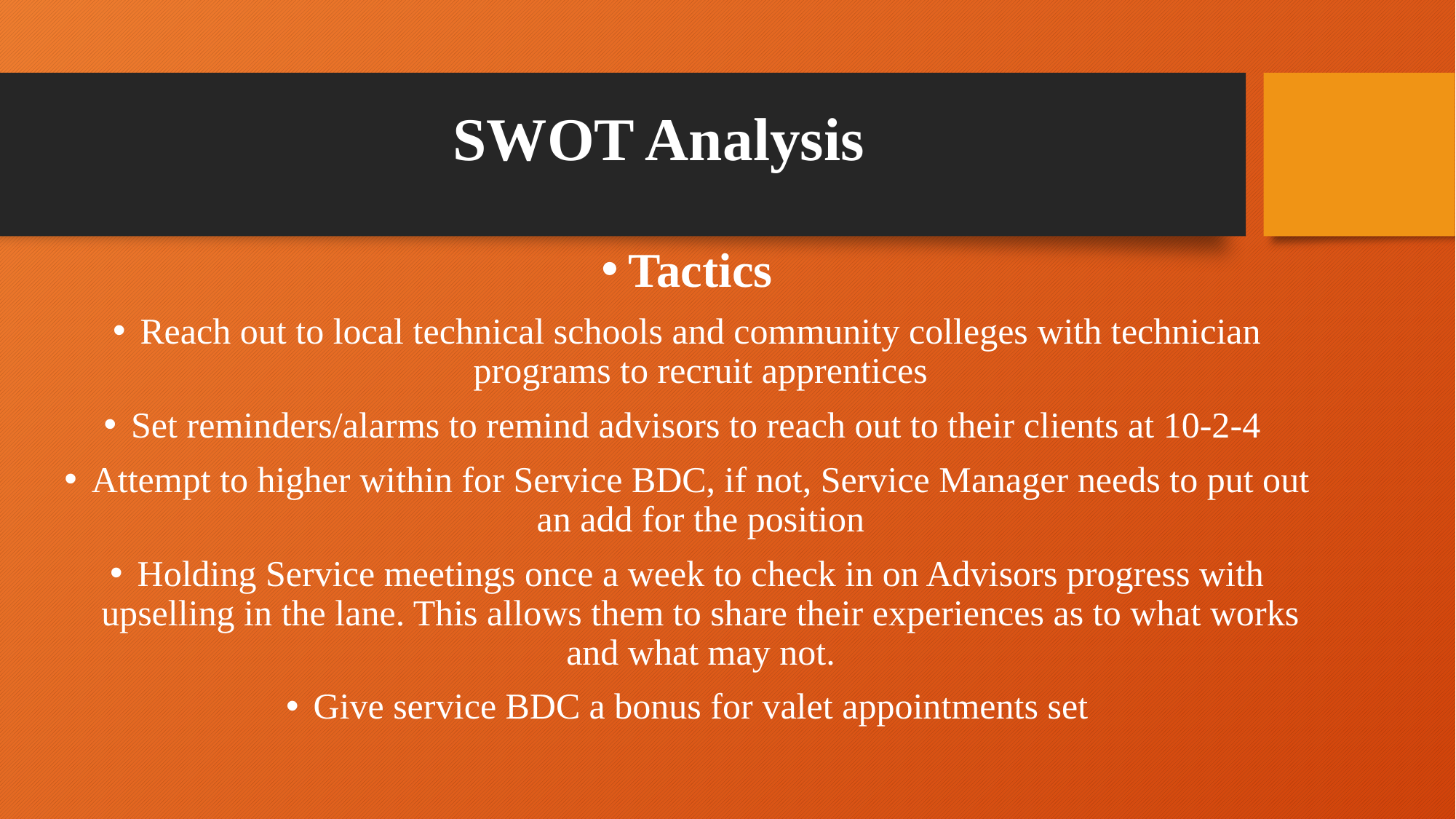

# SWOT Analysis
Tactics
Reach out to local technical schools and community colleges with technician programs to recruit apprentices
Set reminders/alarms to remind advisors to reach out to their clients at 10-2-4
Attempt to higher within for Service BDC, if not, Service Manager needs to put out an add for the position
Holding Service meetings once a week to check in on Advisors progress with upselling in the lane. This allows them to share their experiences as to what works and what may not.
Give service BDC a bonus for valet appointments set